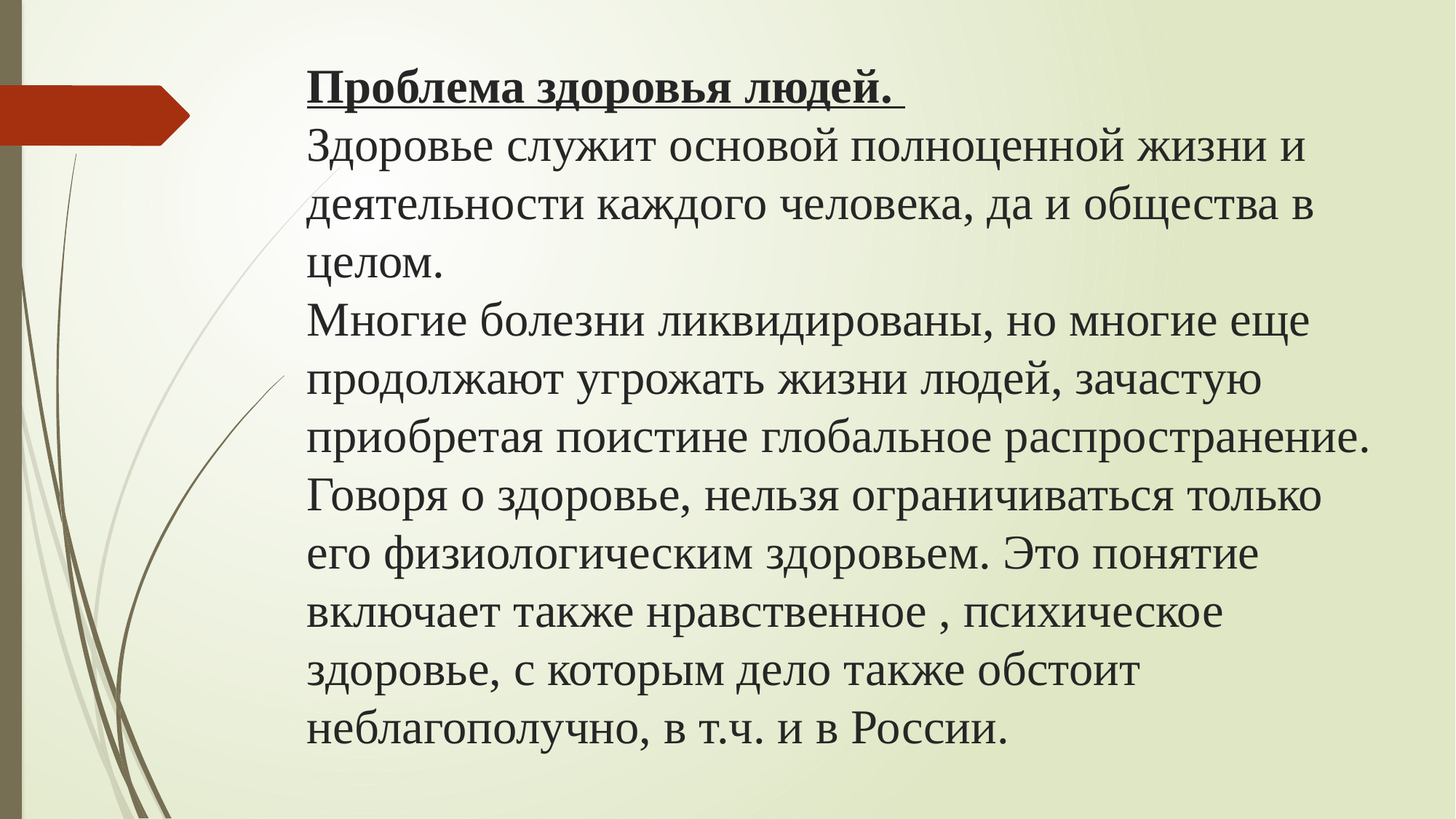

# Проблема здоровья людей. Здоровье служит основой полноценной жизни и деятельности каждого человека, да и общества в целом. Многие болезни ликвидированы, но многие еще продолжают угрожать жизни людей, зачастую приобретая поистине глобальное распространение. Говоря о здоровье, нельзя ограничиваться только его физиологическим здоровьем. Это понятие включает также нравственное , психическое здоровье, с которым дело также обстоит неблагополучно, в т.ч. и в России.